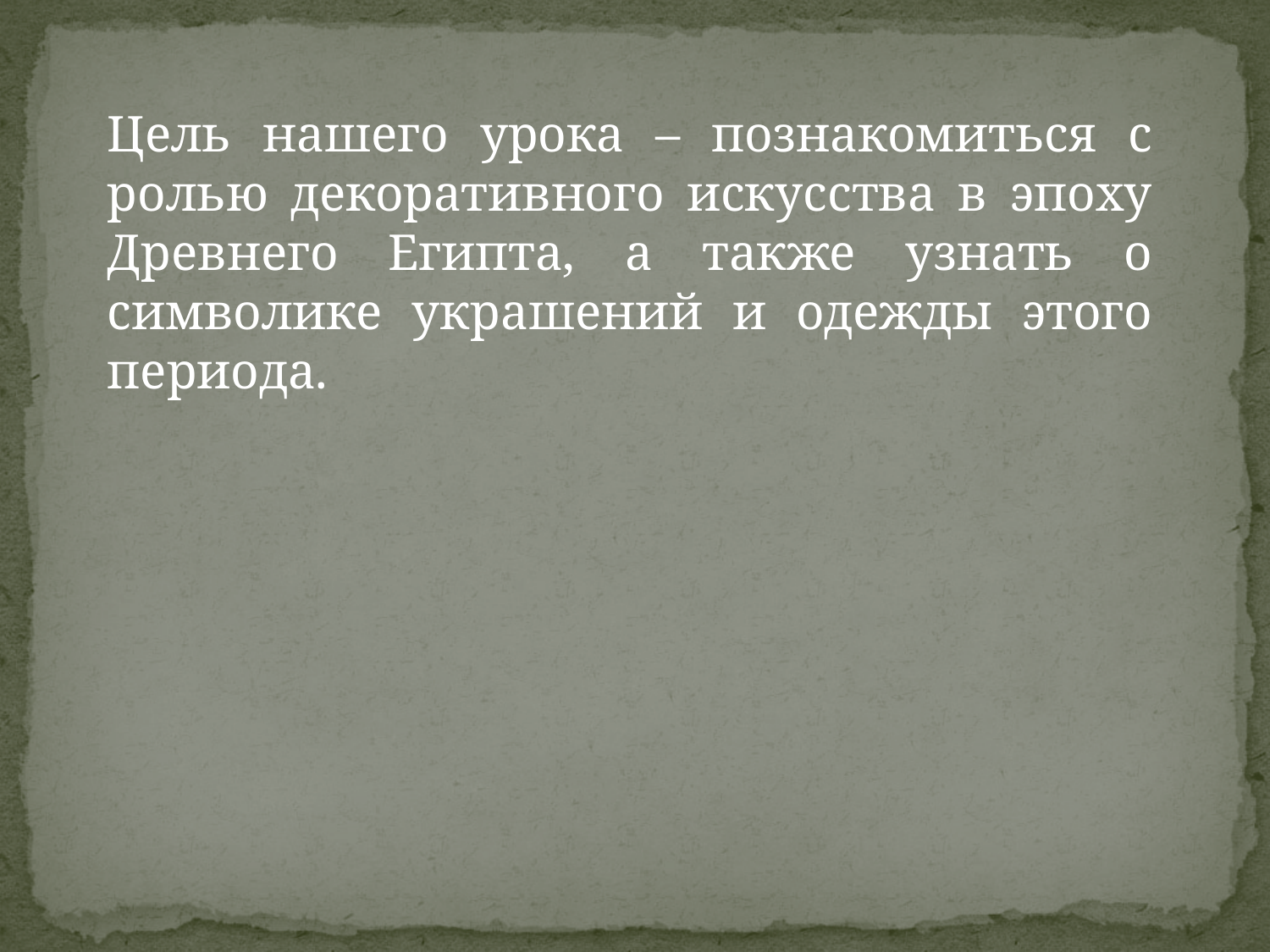

Цель нашего урока – познакомиться с ролью декоративного искусства в эпоху Древнего Египта, а также узнать о символике украшений и одежды этого периода.